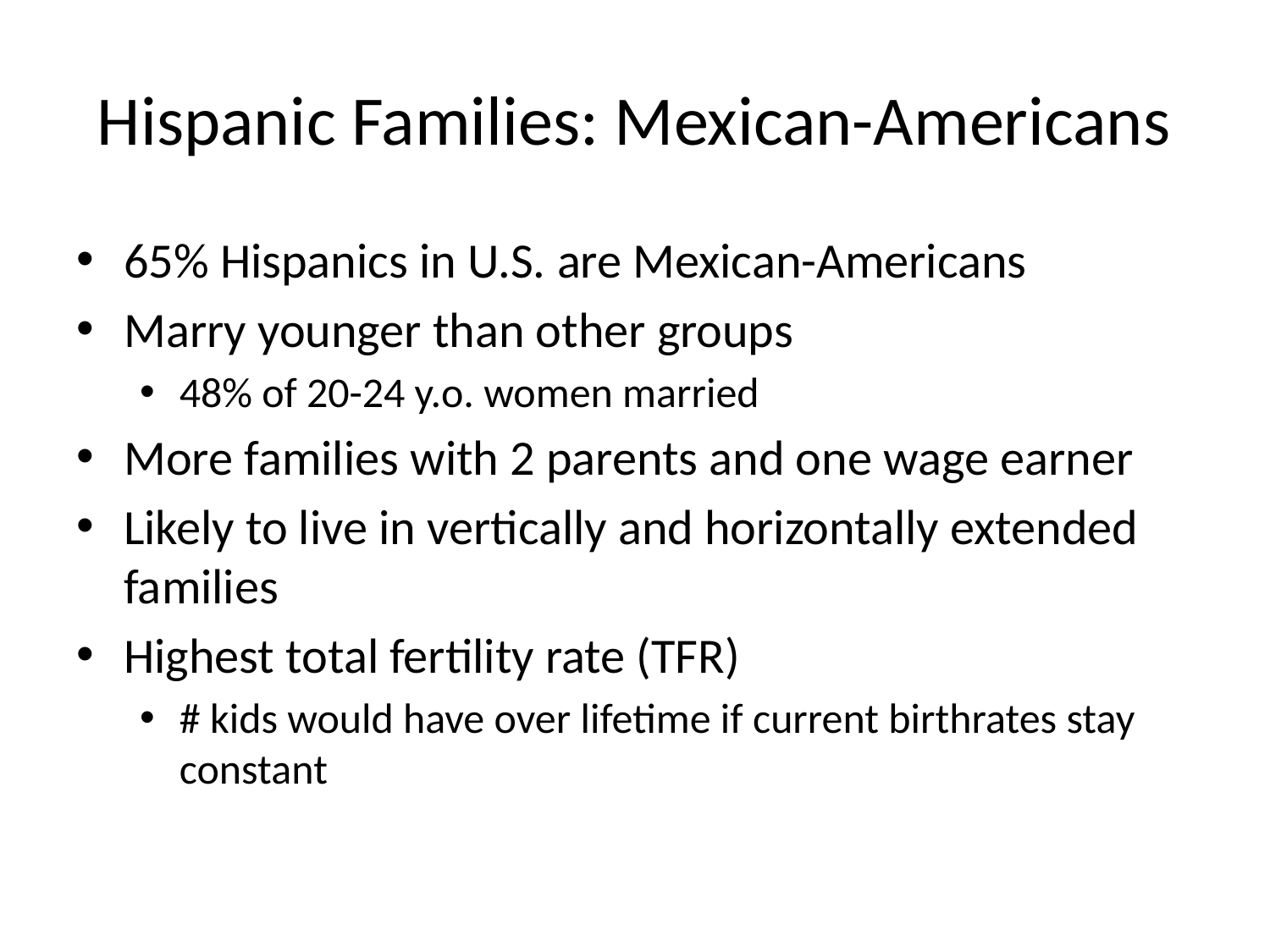

# Hispanic Families: Mexican-Americans
65% Hispanics in U.S. are Mexican-Americans
Marry younger than other groups
48% of 20-24 y.o. women married
More families with 2 parents and one wage earner
Likely to live in vertically and horizontally extended families
Highest total fertility rate (TFR)
# kids would have over lifetime if current birthrates stay constant